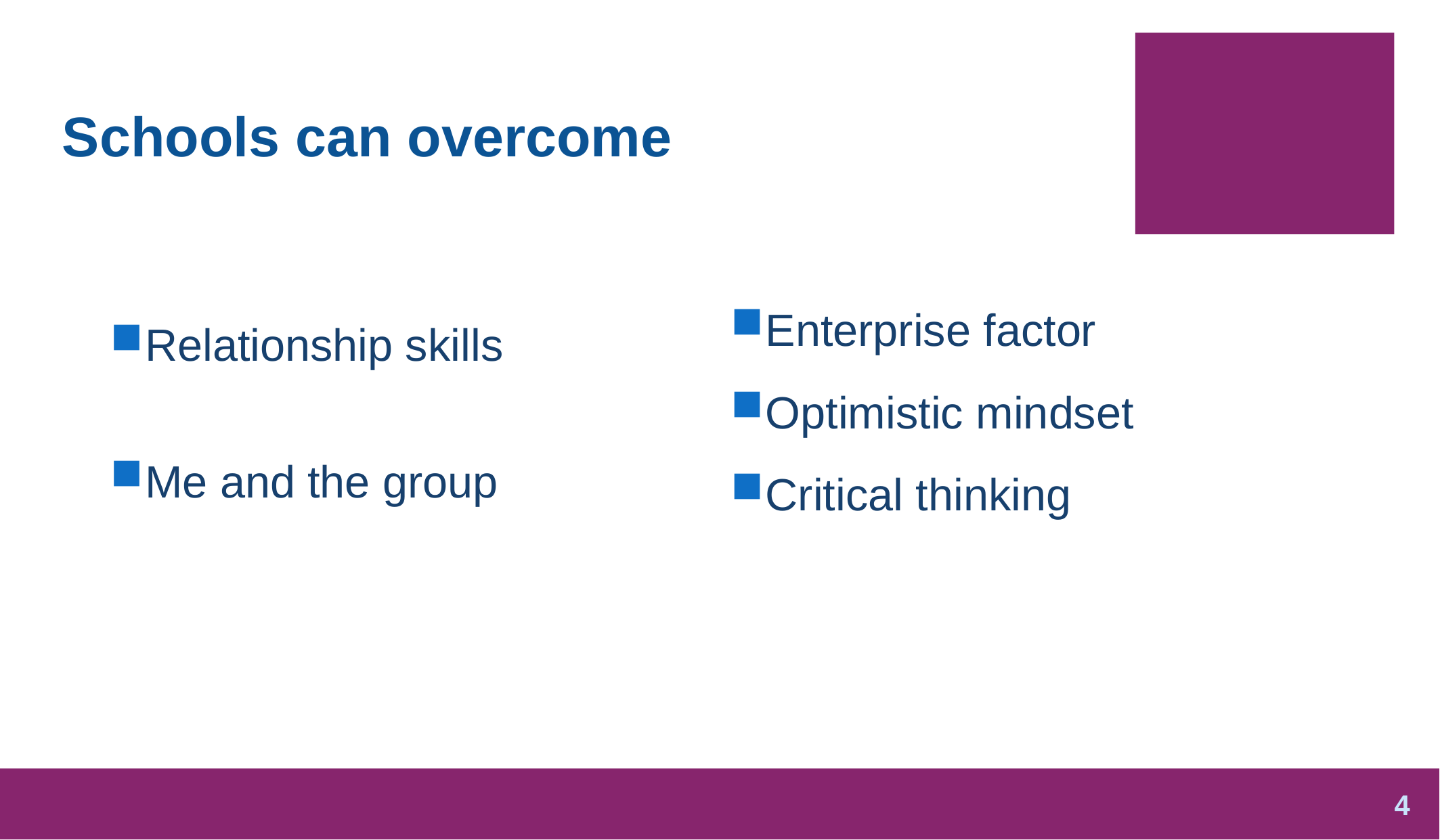

# Schools can overcome
Enterprise factor
Optimistic mindset
Critical thinking
Relationship skills
Me and the group

4